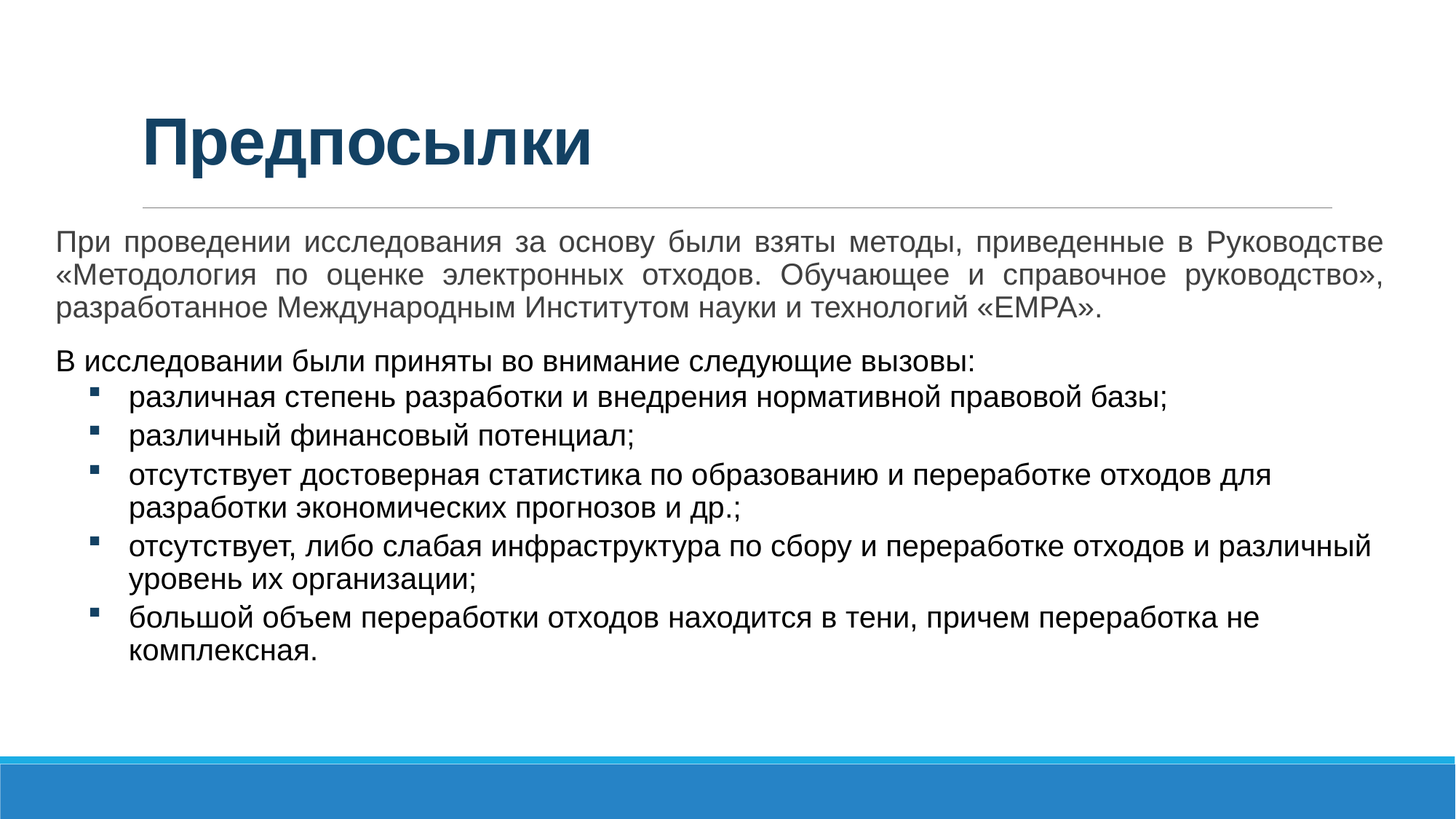

# Предпосылки
При проведении исследования за основу были взяты методы, приведенные в Руководстве «Методология по оценке электронных отходов. Обучающее и справочное руководство», разработанное Международным Институтом науки и технологий «EMPA».
В исследовании были приняты во внимание следующие вызовы:
различная степень разработки и внедрения нормативной правовой базы;
различный финансовый потенциал;
отсутствует достоверная статистика по образованию и переработке отходов для разработки экономических прогнозов и др.;
отсутствует, либо слабая инфраструктура по сбору и переработке отходов и различный уровень их организации;
большой объем переработки отходов находится в тени, причем переработка не комплексная.